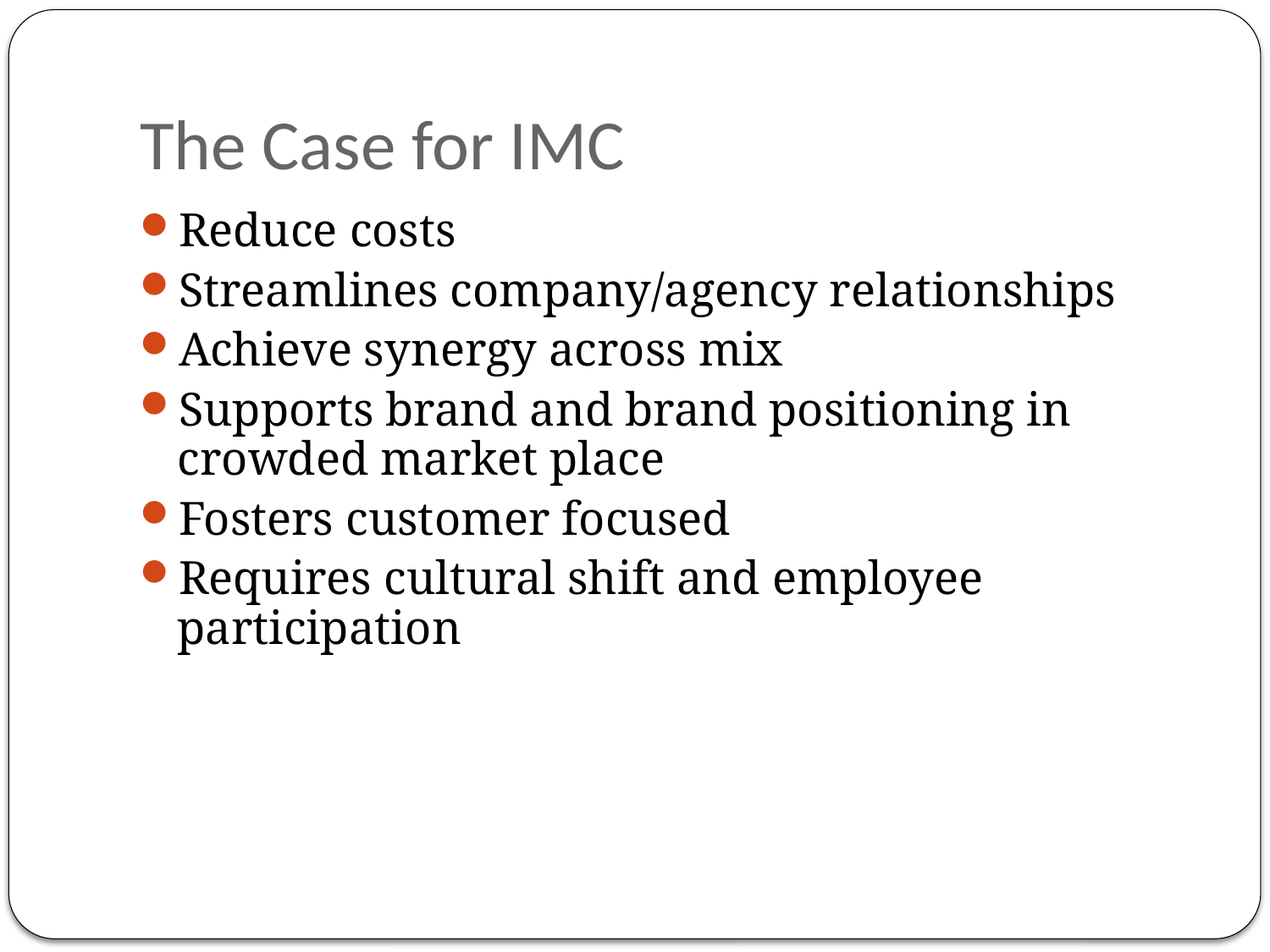

# The Case for IMC
Reduce costs
Streamlines company/agency relationships
Achieve synergy across mix
Supports brand and brand positioning in crowded market place
Fosters customer focused
Requires cultural shift and employee participation